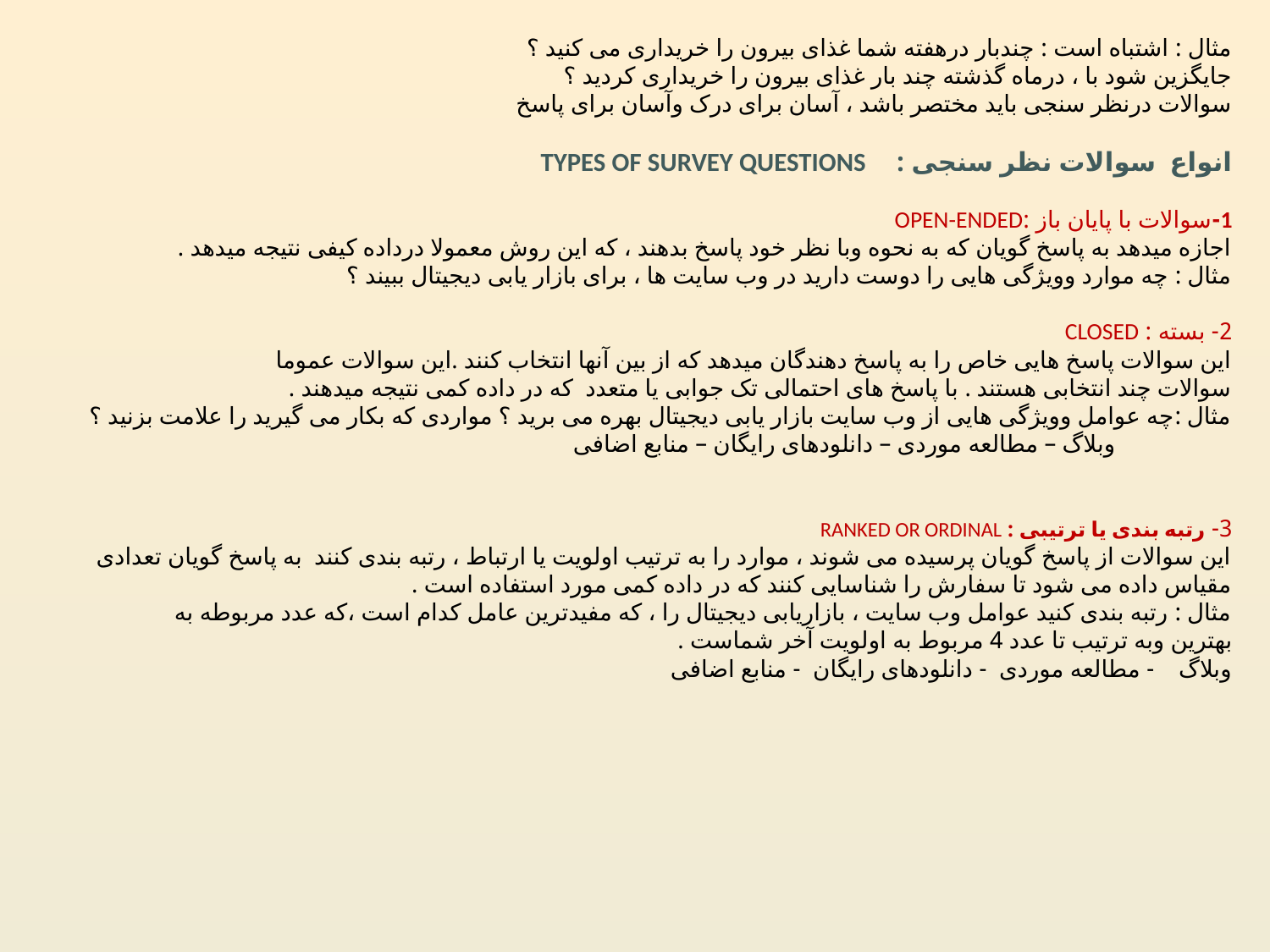

# مثال : اشتباه است : چندبار درهفته شما غذای بیرون را خریداری می کنید ؟ جایگزین شود با ، درماه گذشته چند بار غذای بیرون را خریداری کردید ؟ سوالات درنظر سنجی باید مختصر باشد ، آسان برای درک وآسان برای پاسخ انواع  سوالات نظر سنجی :types of survey questions 1-سوالات با پایان باز :open-ended اجازه میدهد به پاسخ گویان که به نحوه وبا نظر خود پاسخ بدهند ، که این روش معمولا درداده کیفی نتیجه میدهد . مثال : چه موارد وویژگی هایی را دوست دارید در وب سایت ها ، برای بازار یابی دیجیتال ببیند ؟ 2- بسته : closed این سوالات پاسخ هایی خاص را به پاسخ دهندگان میدهد که از بین آنها انتخاب کنند .این سوالات عموما سوالات چند انتخابی هستند . با پاسخ های احتمالی تک جوابی یا متعدد  که در داده کمی نتیجه میدهند . مثال :چه عوامل وویژگی هایی از وب سایت بازار یابی دیجیتال بهره می برید ؟ مواردی که بکار می گیرید را علامت بزنید ؟ وبلاگ – مطالعه موردی – دانلودهای رایگان – منابع اضافی 3- رتبه بندی یا ترتیبی : ranked or ordinal این سوالات از پاسخ گویان پرسیده می شوند ، موارد را به ترتیب اولویت یا ارتباط ، رتبه بندی کنند  به پاسخ گویان تعدادی مقیاس داده می شود تا سفارش را شناسایی کنند که در داده کمی مورد استفاده است . مثال : رتبه بندی کنید عوامل وب سایت ، بازاریابی دیجیتال را ، که مفیدترین عامل کدام است ،که عدد مربوطه به بهترین وبه ترتیب تا عدد 4 مربوط به اولویت آخر شماست . وبلاگ    - مطالعه موردی  - دانلودهای رایگان  - منابع اضافی